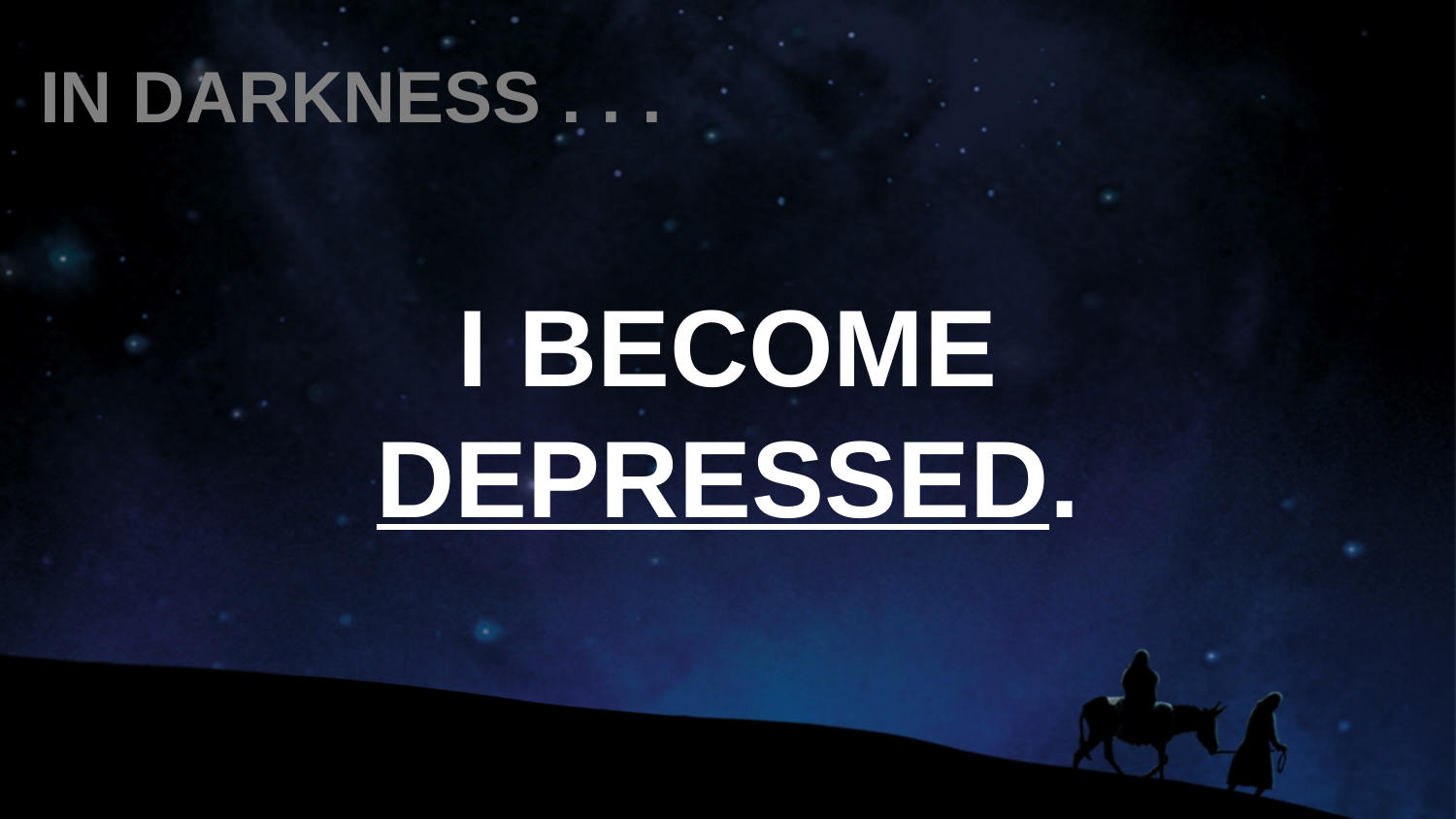

IN DARKNESS . . .
# I BECOME DEPRESSED.